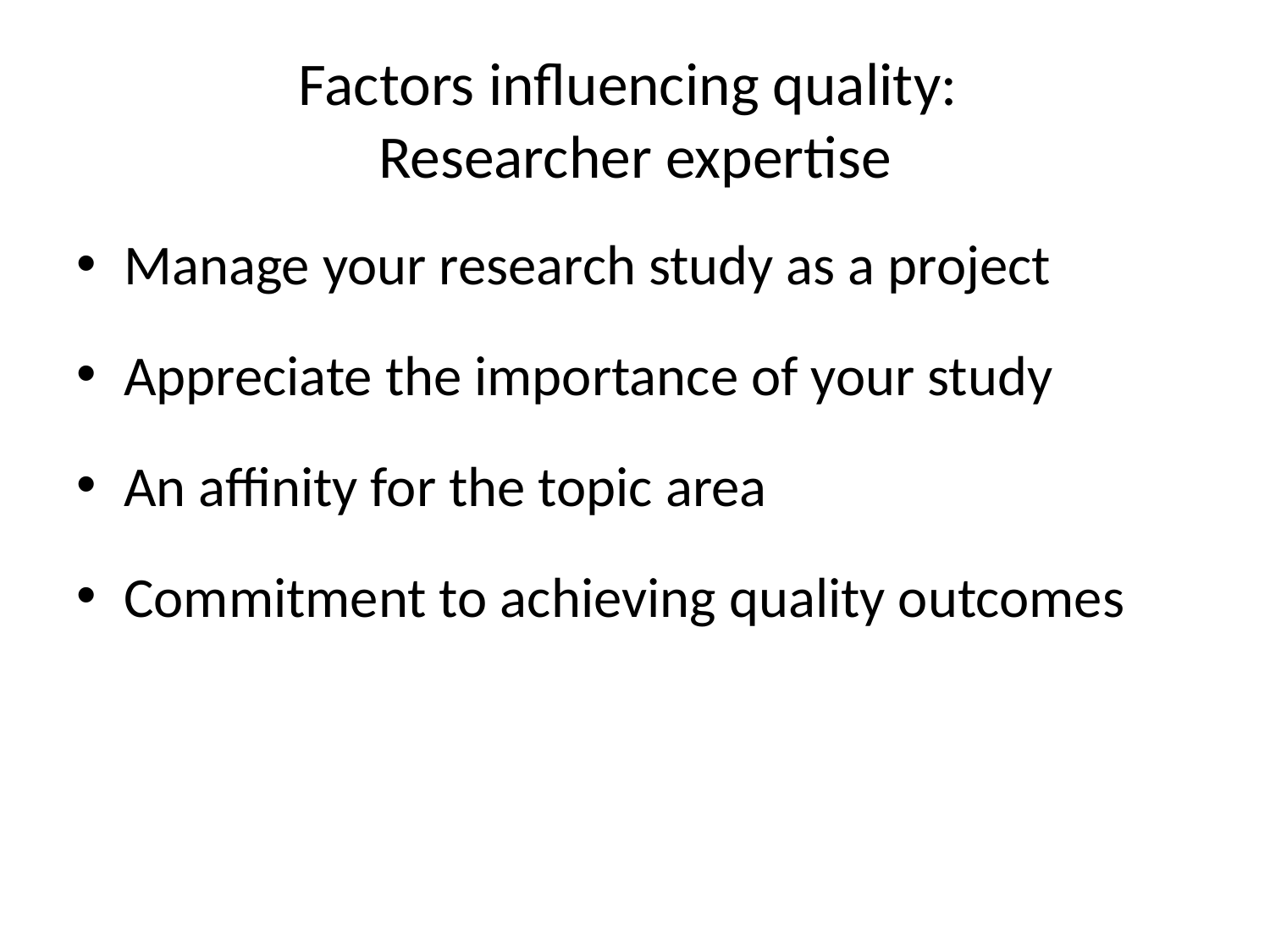

# Factors influencing quality: Researcher expertise
Manage your research study as a project
Appreciate the importance of your study
An affinity for the topic area
Commitment to achieving quality outcomes